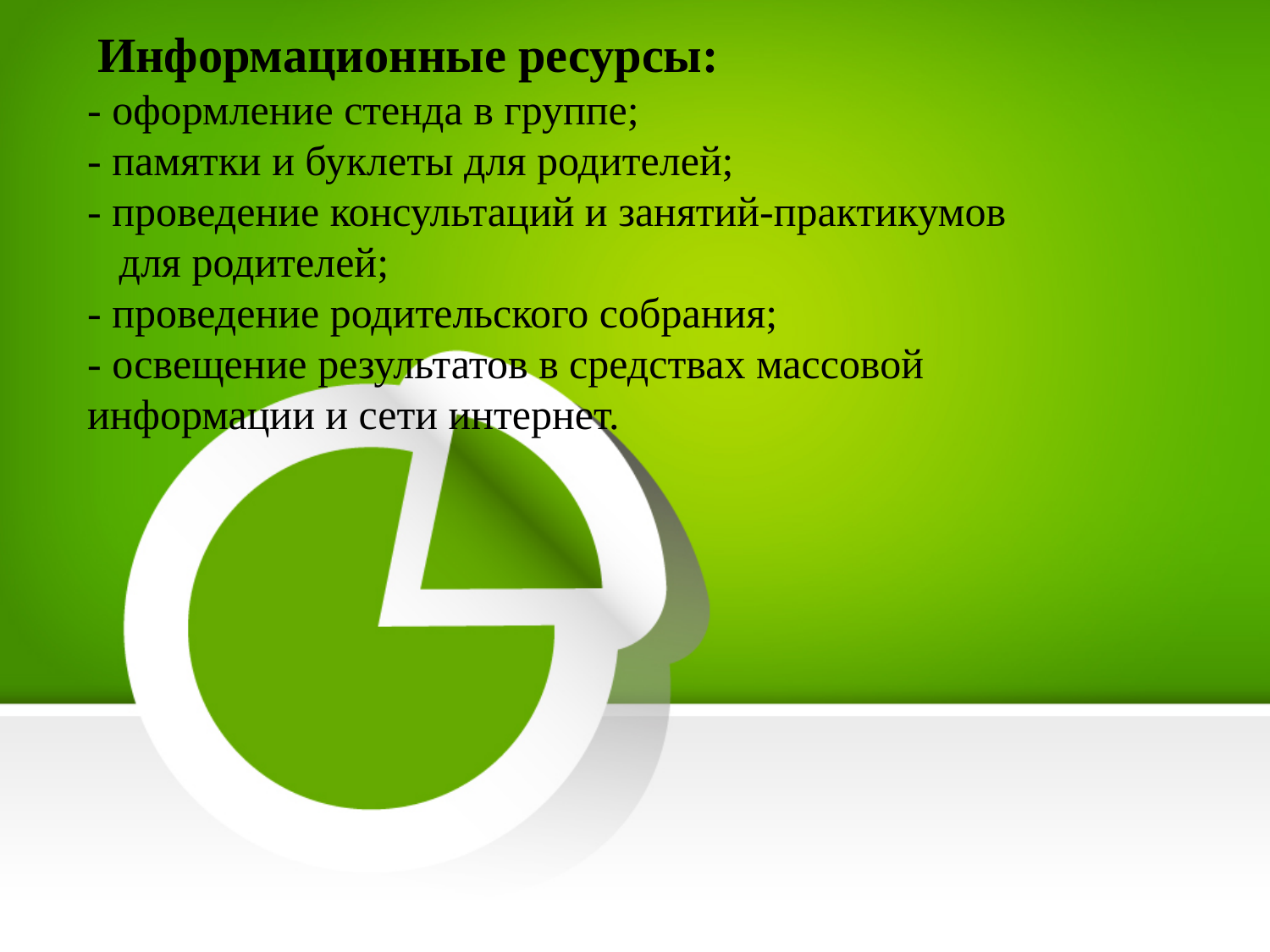

Информационные ресурсы:

- оформление стенда в группе;
- памятки и буклеты для родителей;
- проведение консультаций и занятий-практикумов        для родителей;
- проведение родительского собрания;
- освещение результатов в средствах массовой информации и сети интернет.